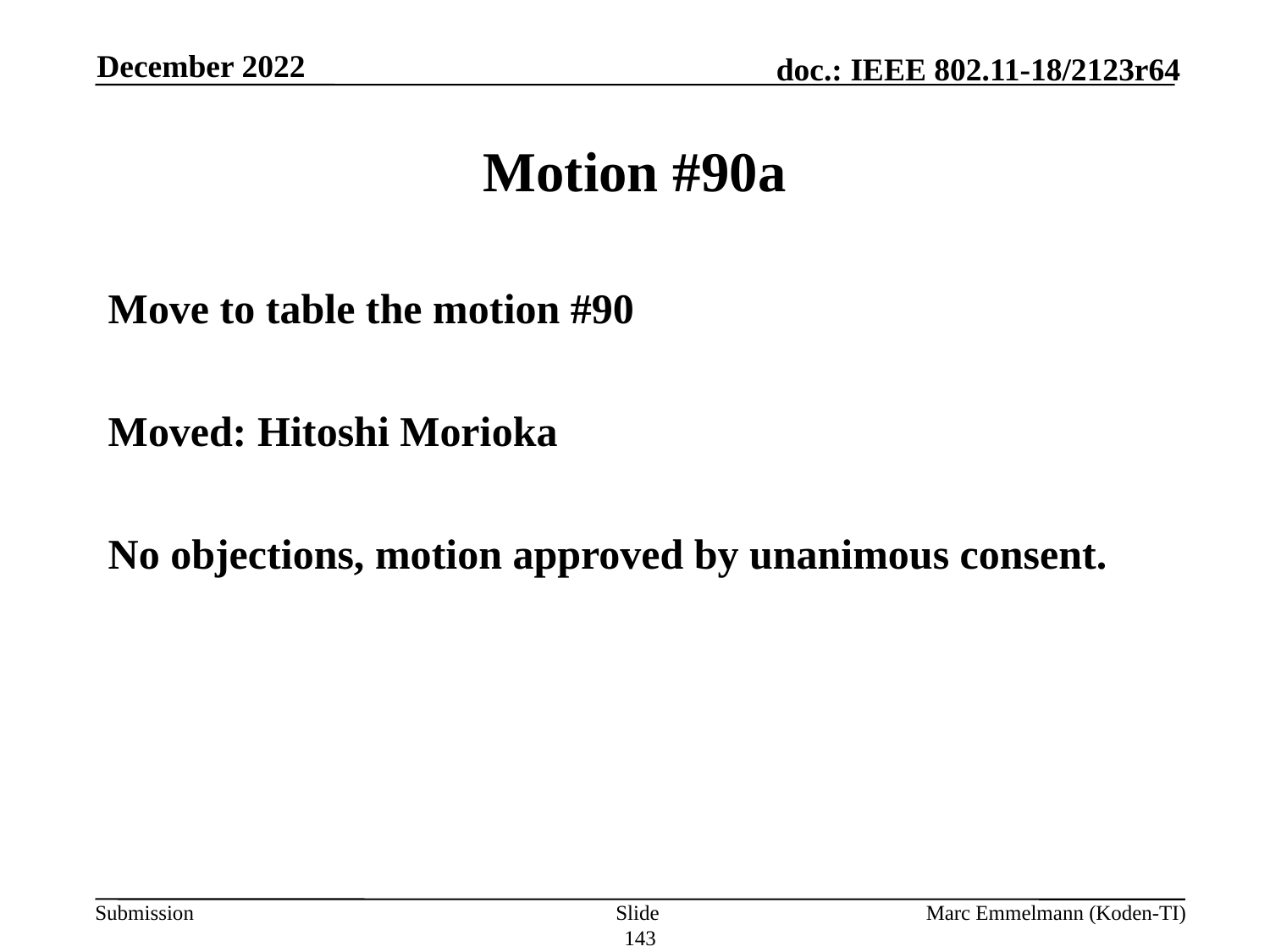

December 2022
# Motion #90a
Move to table the motion #90

Moved: Hitoshi Morioka

No objections, motion approved by unanimous consent.
Slide 143
Marc Emmelmann (Koden-TI)